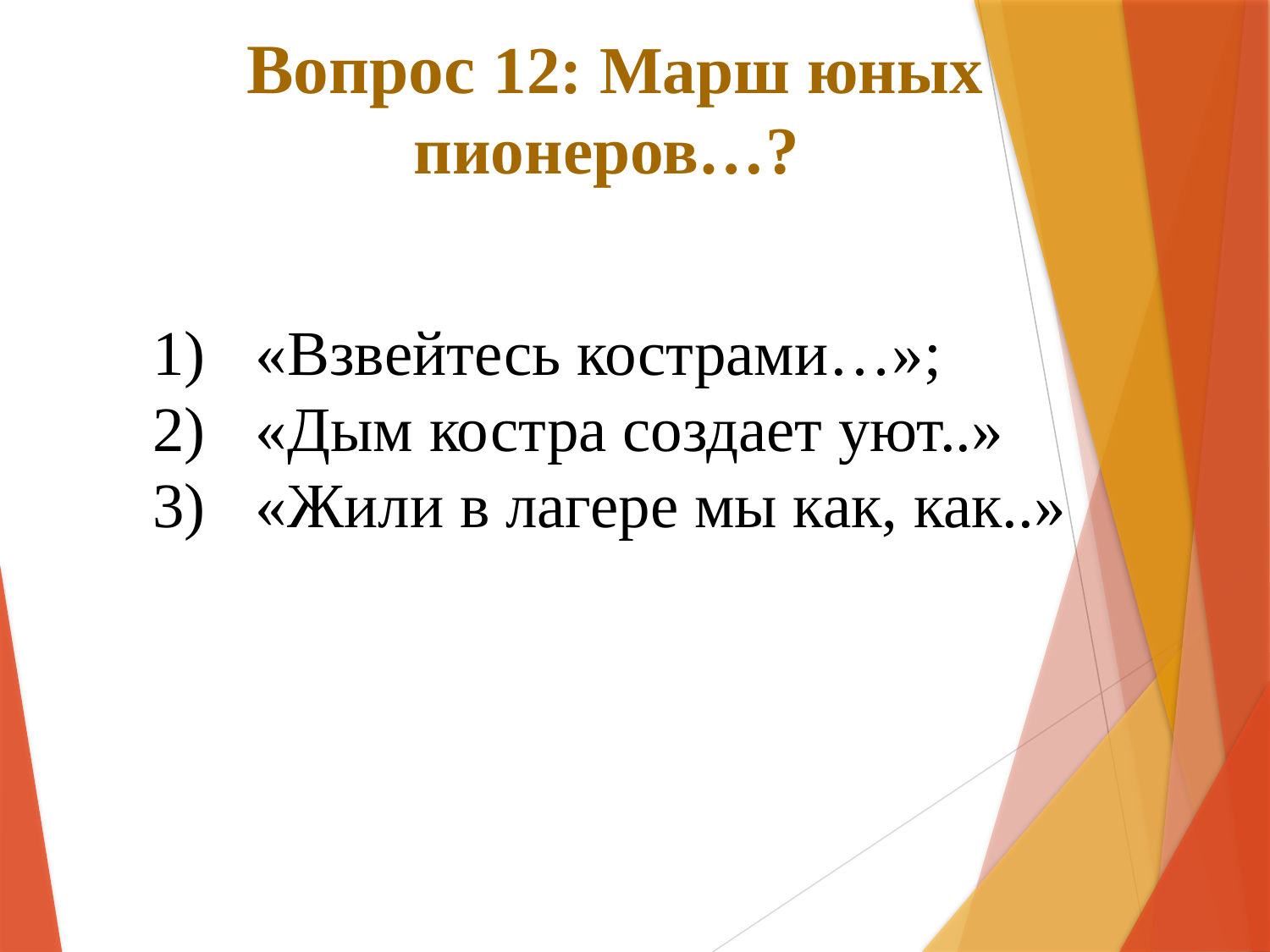

# Вопрос 12: Марш юных пионеров…?
«Взвейтесь кострами…»;
«Дым костра создает уют..»
«Жили в лагере мы как, как..»